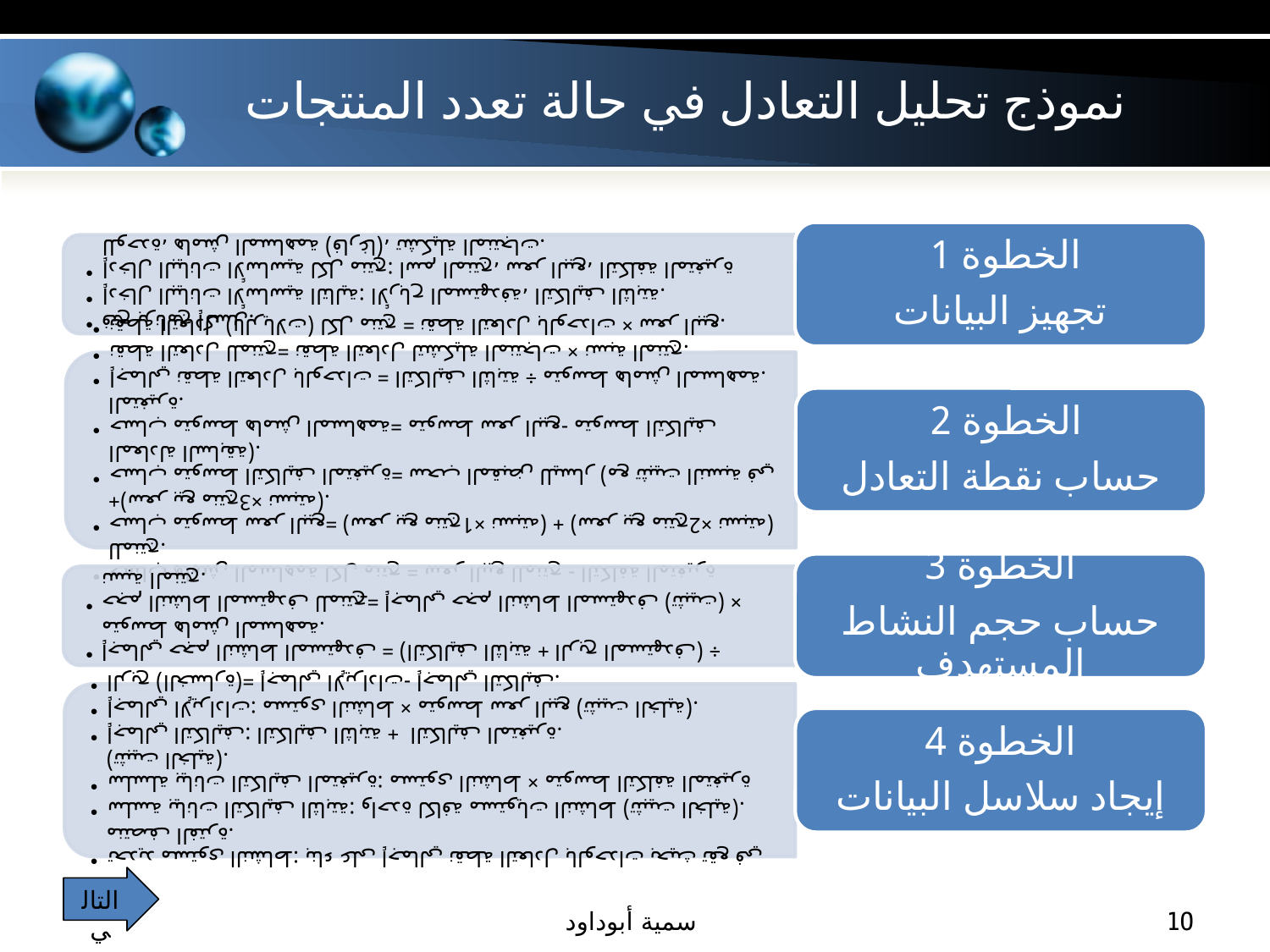

# نموذج تحليل التعادل في حالة تعدد المنتجات
فتح برنامج إكسل.
إدخال البيانات الأساسية التالية: الأرباح المستهدفة، التكاليف الثابتة.
إدخال البيانات الأساسية لكل منتج: اسم المنتج، سعر البيع، التكلفة المتغيرة للوحدة، هامش المساهمة (فارغا)، تشكيلة المنتجات.
الخطوة 1
تجهيز البيانات
حساب هامش المساهمة لكل منتج = سعر البيع للمنتج - التكلفة المتغيرة للمنتج.
حساب متوسط سعر البيع= (سعر بيع منتج1× نسبته) + (سعر بيع منتج2× نسبته)+(سعر بيع منتج3× نسبته).
حساب متوسط التكاليف المتغيرة= سحب المقبض لليسار (مع تثبيت النسبة في المعادلة السابقة).
حساب متوسط هامش المساهمة= متوسط سعر البيع- متوسط التكاليف المتغيرة.
إجمالي نقطة التعادل بالوحدات = التكاليف الثابتة ÷ متوسط هامش المساهمة.
نقطة التعادل للمنتج= نقطة التعادل لتشكيلة المنتجات × نسبة المنتج.
نقطة التعادل (بالريالات) لكل منتج = نقطة التعادل بالوحدات × سعر البيع.
الخطوة 2
حساب نقطة التعادل
إجمالي حجم النشاط المستهدف = (التكاليف الثابتة + الربح المستهدف) ÷ متوسط هامش المساهمة.
حجم النشاط المستهدف للمنتج= إجمالي حجم النشاط المستهدف (تثبيت) × نسبة المنتج.
الخطوة 3
حساب حجم النشاط المستهدف
تحديد مستوى النشاط: بناء على إجمالي نقطة التعادل بالوحدات بحيث تقع في منتصف الفترة.
سلسة بيانات التكاليف الثابتة: واحدة لكافة مستويات النشاط (تثبيت الخلية).
سلسلة بيانات التكاليف المتغيرة: مستوى النشاط × متوسط التكلفة المتغيرة (تثبيت الخلية).
إجمالي التكاليف: التكاليف الثابتة +  التكاليف المتغيرة.
إجمالي الإيرادات: مستوى النشاط × متوسط سعر البيع (تثبيت الخلية).
الربح (الخسارة)= إجمالي الإيرادات- إجمالي التكاليف.
الخطوة 4
إيجاد سلاسل البيانات
التالي
سمية أبوداود
10